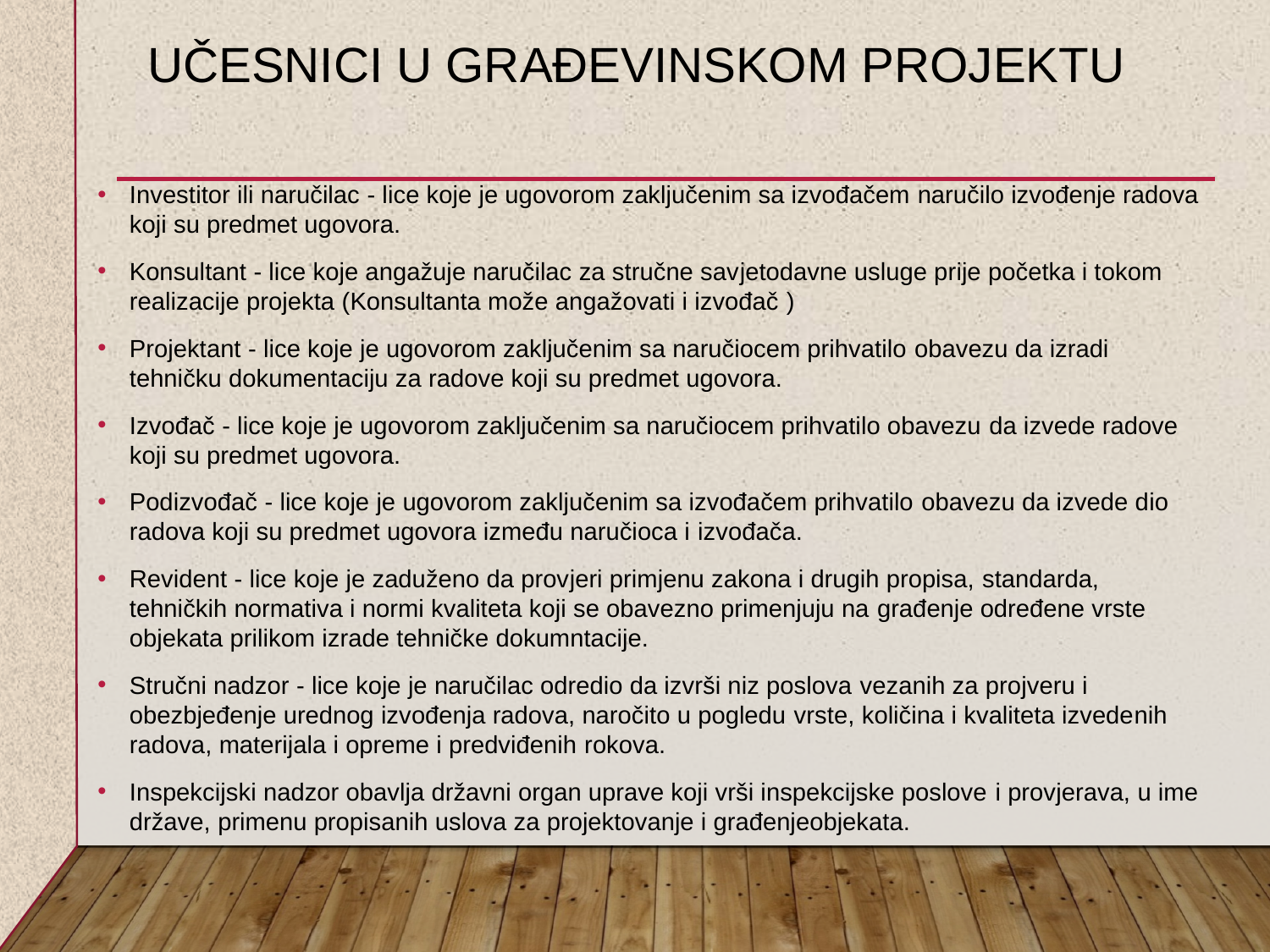

# UČESNICI U GRAĐEVINSKOM PROJEKTU
Investitor ili naručilac - lice koje je ugovorom zaključenim sa izvođačem naručilo izvođenje radova koji su predmet ugovora.
Konsultant - lice koje angažuje naručilac za stručne savjetodavne usluge prije početka i tokom realizacije projekta (Konsultanta može angažovati i izvođač )
Projektant - lice koje je ugovorom zaključenim sa naručiocem prihvatilo obavezu da izradi tehničku dokumentaciju za radove koji su predmet ugovora.
Izvođač - lice koje je ugovorom zaključenim sa naručiocem prihvatilo obavezu da izvede radove koji su predmet ugovora.
Podizvođač - lice koje je ugovorom zaključenim sa izvođačem prihvatilo obavezu da izvede dio radova koji su predmet ugovora između naručioca i izvođača.
Revident - lice koje je zaduženo da provjeri primjenu zakona i drugih propisa, standarda, tehničkih normativa i normi kvaliteta koji se obavezno primenjuju na građenje određene vrste objekata prilikom izrade tehničke dokumntacije.
Stručni nadzor - lice koje je naručilac odredio da izvrši niz poslova vezanih za projveru i obezbjeđenje urednog izvođenja radova, naročito u pogledu vrste, količina i kvaliteta izvedenih radova, materijala i opreme i predviđenih rokova.
Inspekcijski nadzor obavlja državni organ uprave koji vrši inspekcijske poslove i provjerava, u ime države, primenu propisanih uslova za projektovanje i građenjeobjekata.